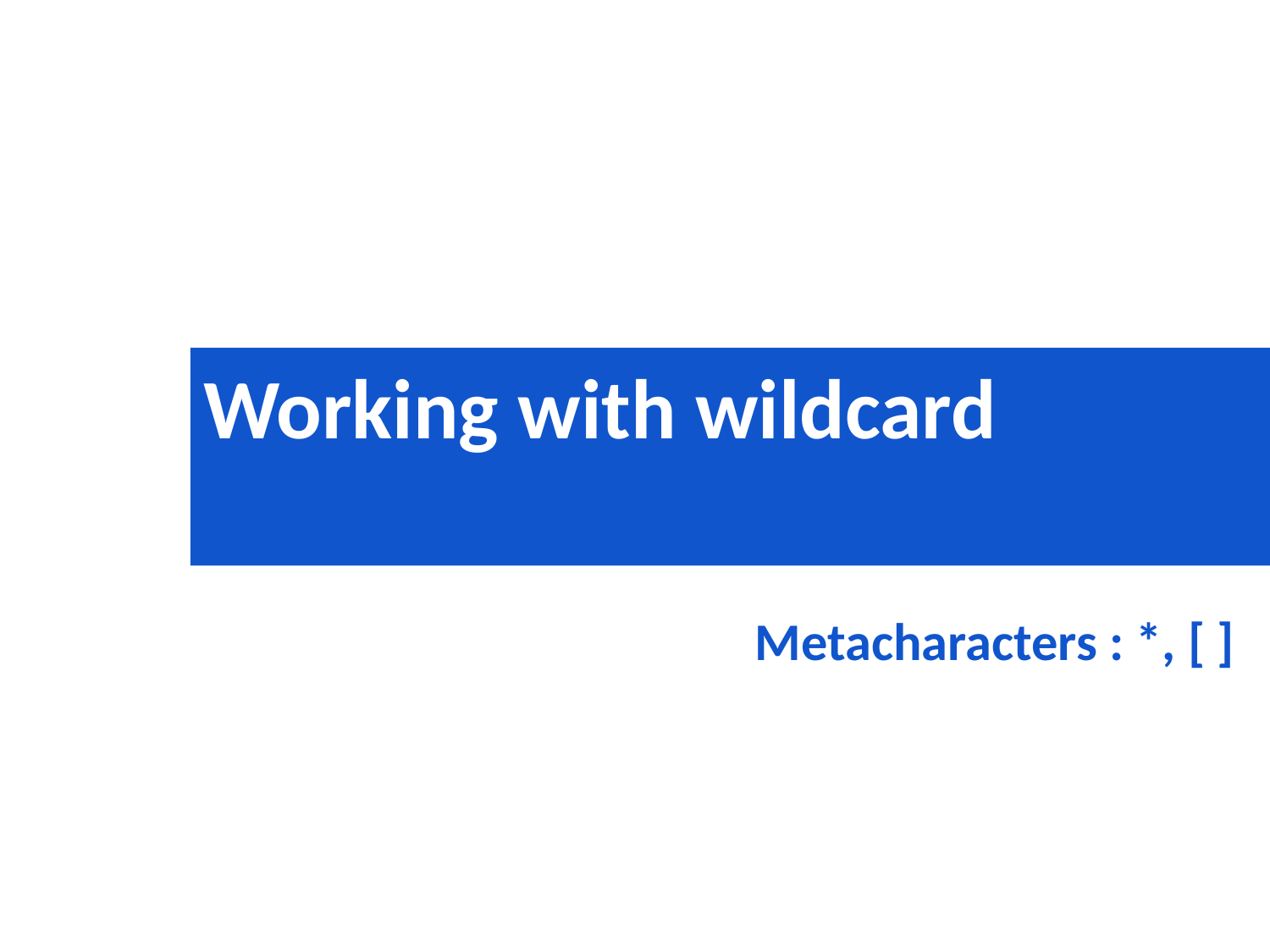

Working with wildcard
Metacharacters : *, [ ]